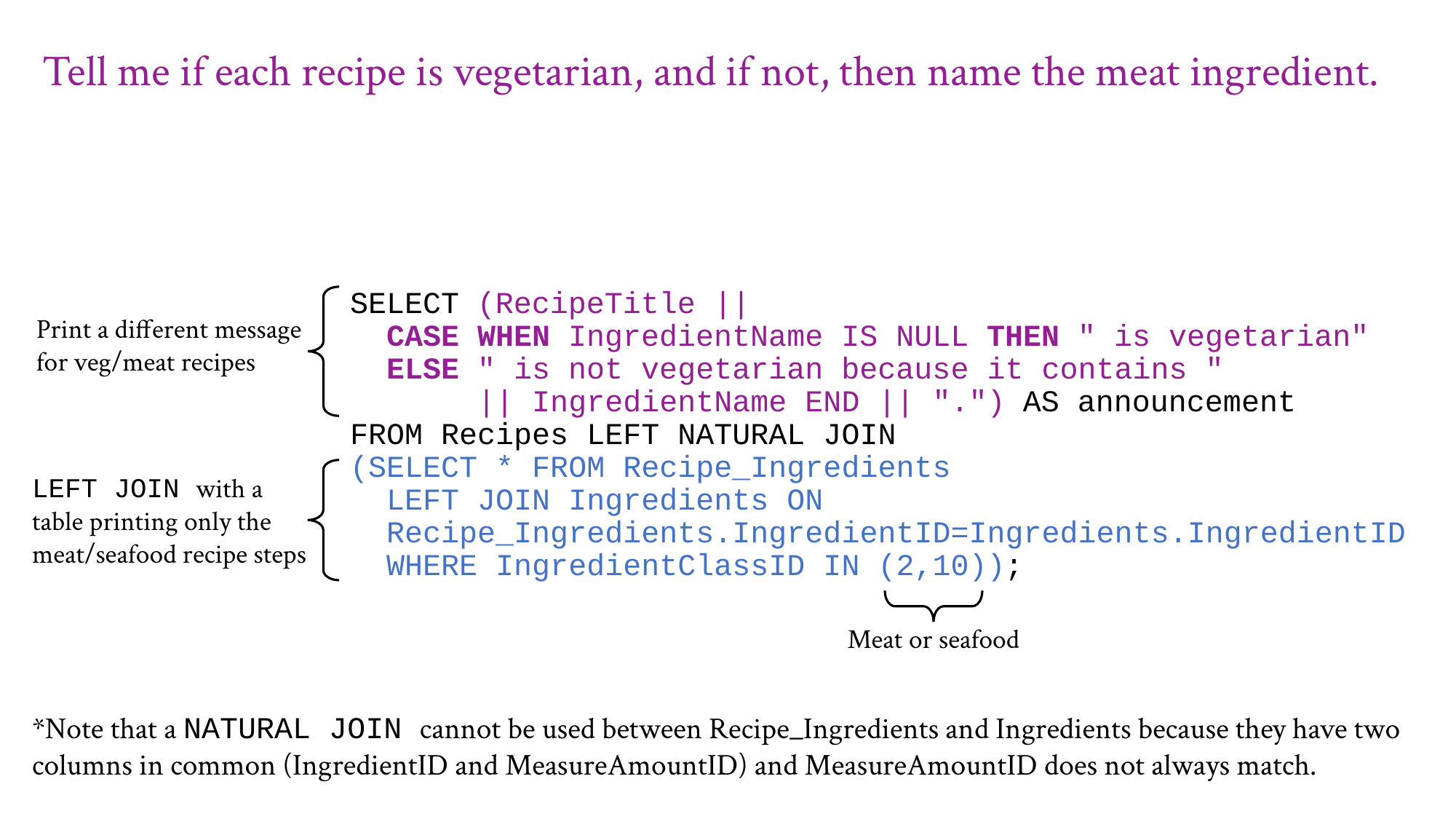

# Tell me if each recipe is vegetarian, and if not, then name the meat ingredient.
SELECT (RecipeTitle ||
  CASE WHEN IngredientName IS NULL THEN " is vegetarian"
  ELSE " is not vegetarian because it contains "
       || IngredientName END || ".") AS announcement
FROM Recipes LEFT NATURAL JOIN
(SELECT * FROM Recipe_Ingredients
  LEFT JOIN Ingredients ON
  Recipe_Ingredients.IngredientID=Ingredients.IngredientID
  WHERE IngredientClassID IN (2,10));

Print a different message for veg/meat recipes

LEFT JOIN with a table printing only the meat/seafood recipe steps

Meat or seafood
*Note that a NATURAL JOIN cannot be used between Recipe_Ingredients and Ingredients because they have two columns in common (IngredientID and MeasureAmountID) and MeasureAmountID does not always match.